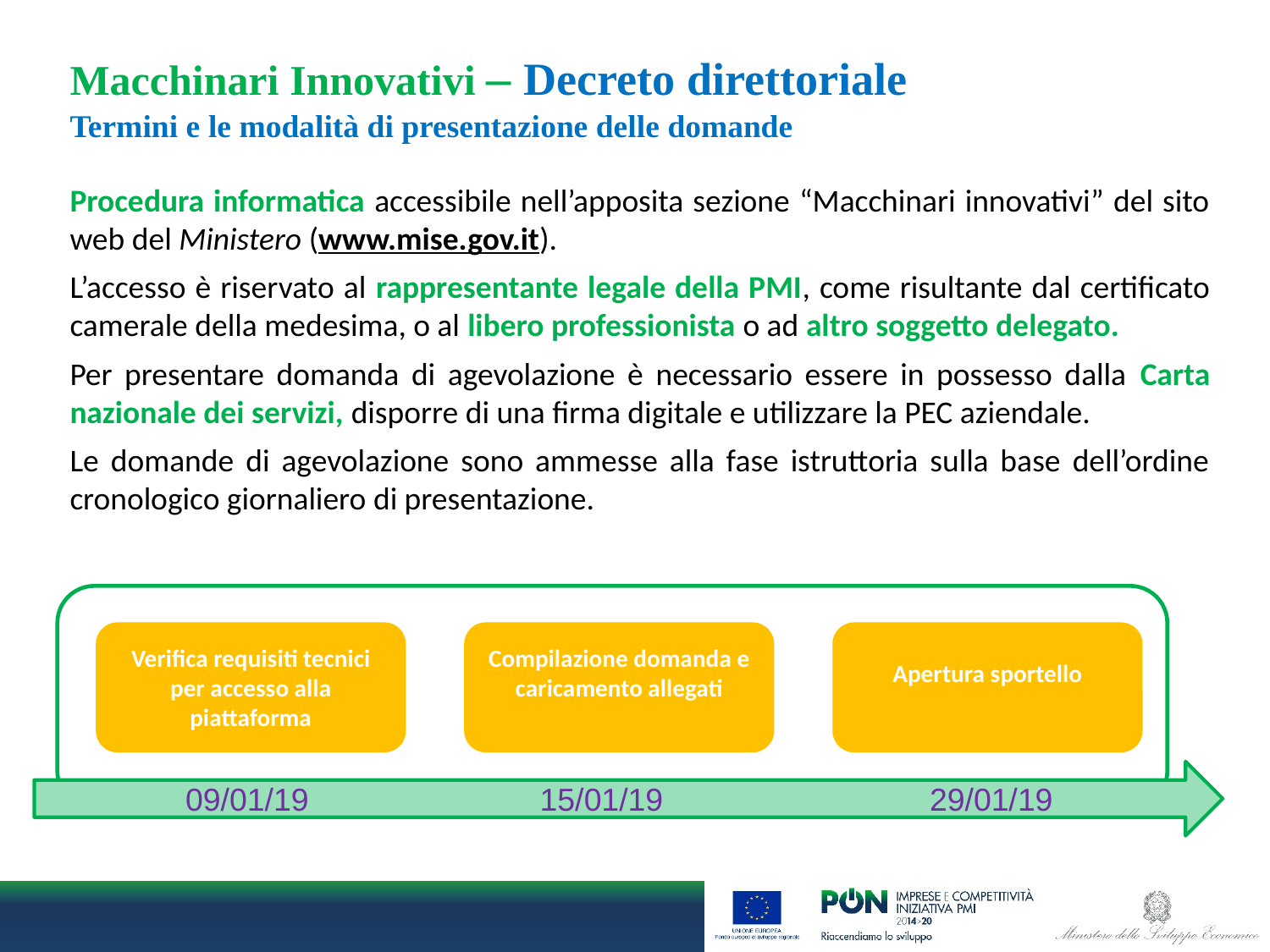

# Macchinari Innovativi – Decreto direttoriale Termini e le modalità di presentazione delle domande
Procedura informatica accessibile nell’apposita sezione “Macchinari innovativi” del sito web del Ministero (www.mise.gov.it).
L’accesso è riservato al rappresentante legale della PMI, come risultante dal certificato camerale della medesima, o al libero professionista o ad altro soggetto delegato.
Per presentare domanda di agevolazione è necessario essere in possesso dalla Carta nazionale dei servizi, disporre di una firma digitale e utilizzare la PEC aziendale.
Le domande di agevolazione sono ammesse alla fase istruttoria sulla base dell’ordine cronologico giornaliero di presentazione.

Verifica requisiti tecnici per accesso alla piattaforma
Compilazione domanda e caricamento allegati

Apertura sportello

09/01/19                          15/01/19                              29/01/19